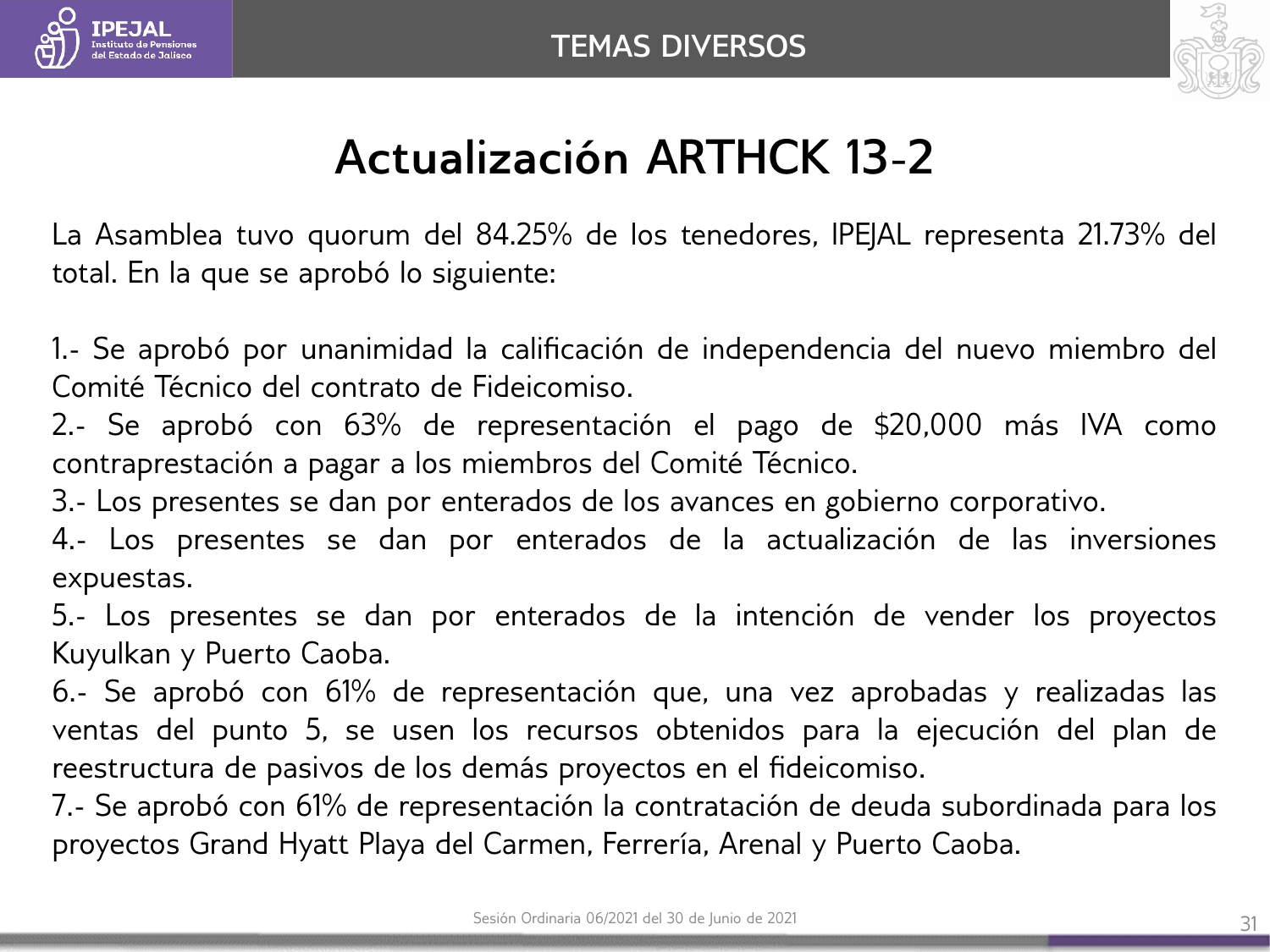

TEMAS DIVERSOS
Actualización ARTHCK 13-2

La Asamblea tuvo quorum del 84.25% de los tenedores, IPEJAL representa 21.73% del total. En la que se aprobó lo siguiente:

1.- Se aprobó por unanimidad la calificación de independencia del nuevo miembro del Comité Técnico del contrato de Fideicomiso.
2.- Se aprobó con 63% de representación el pago de $20,000 más IVA como contraprestación a pagar a los miembros del Comité Técnico.
3.- Los presentes se dan por enterados de los avances en gobierno corporativo.
4.- Los presentes se dan por enterados de la actualización de las inversiones expuestas.
5.- Los presentes se dan por enterados de la intención de vender los proyectos Kuyulkan y Puerto Caoba.
6.- Se aprobó con 61% de representación que, una vez aprobadas y realizadas las ventas del punto 5, se usen los recursos obtenidos para la ejecución del plan de reestructura de pasivos de los demás proyectos en el fideicomiso.
7.- Se aprobó con 61% de representación la contratación de deuda subordinada para los proyectos Grand Hyatt Playa del Carmen, Ferrería, Arenal y Puerto Caoba.
Sesión Ordinaria 06/2021 del 30 de Junio de 2021
31